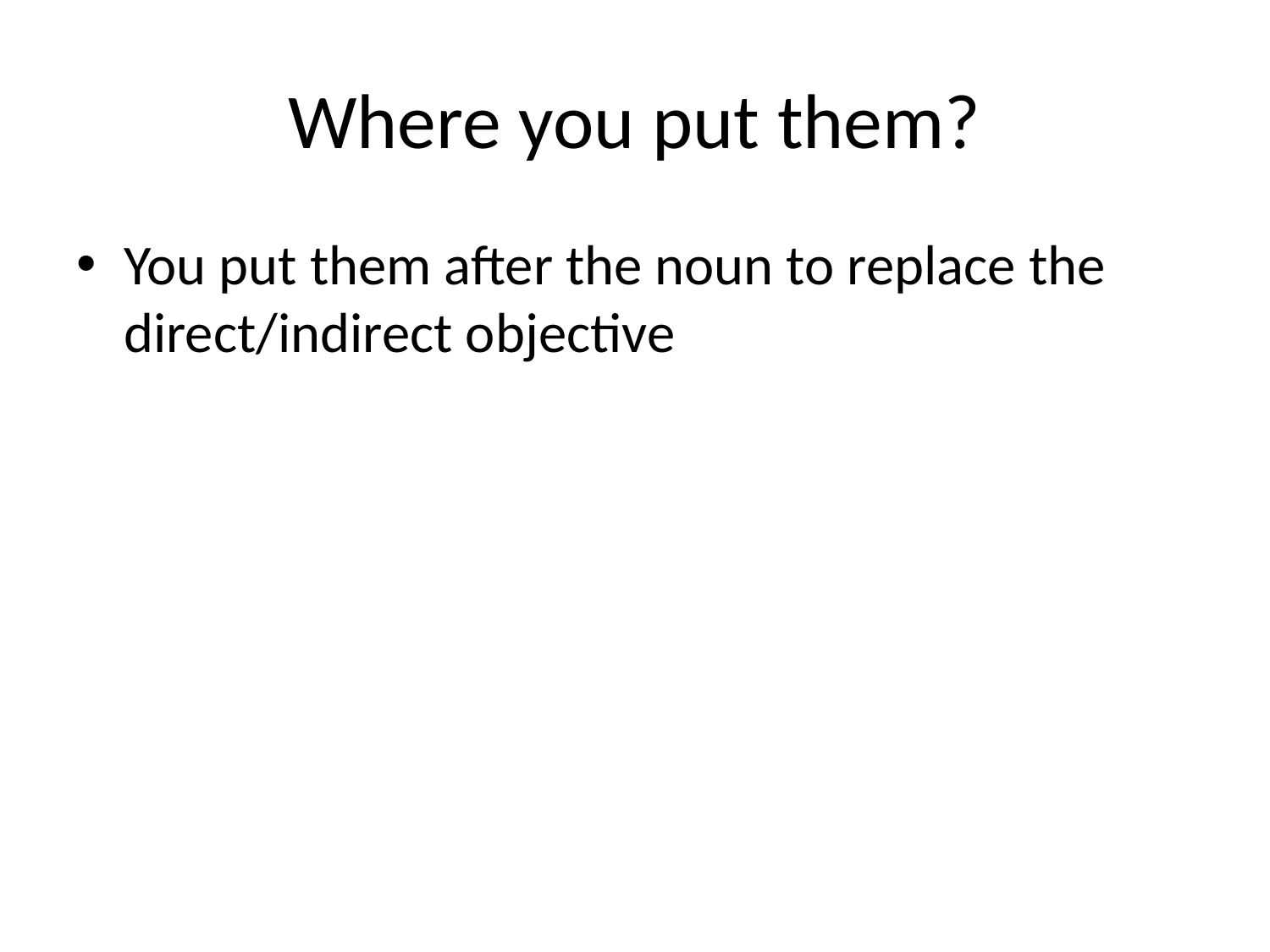

# Where you put them?
You put them after the noun to replace the direct/indirect objective